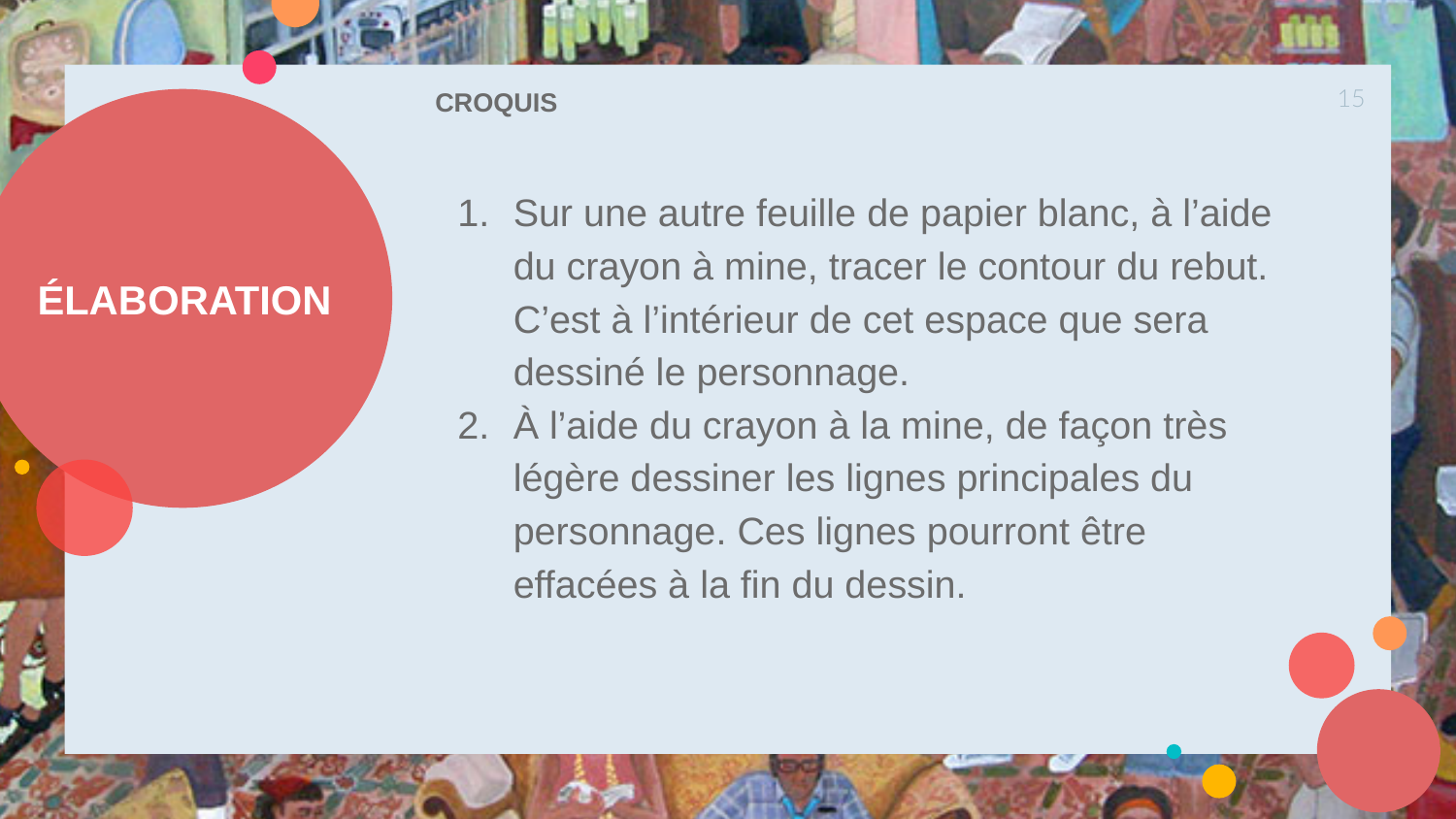

15
CROQUIS

# ÉLABORATION
Sur une autre feuille de papier blanc, à l’aide du crayon à mine, tracer le contour du rebut. C’est à l’intérieur de cet espace que sera dessiné le personnage.
À l’aide du crayon à la mine, de façon très légère dessiner les lignes principales du personnage. Ces lignes pourront être effacées à la fin du dessin.